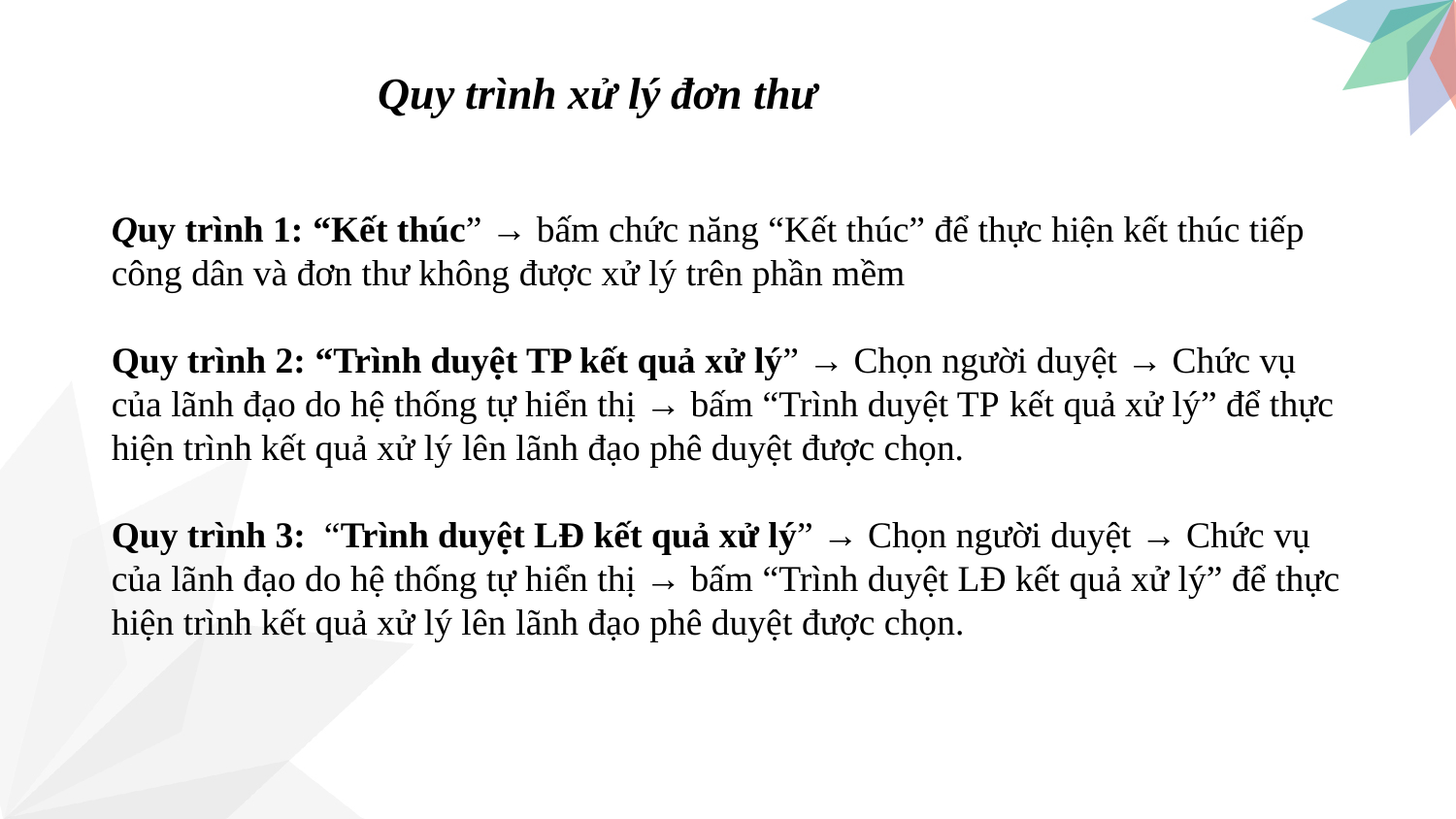

Quy trình xử lý đơn thư
Quy trình 1: “Kết thúc” → bấm chức năng “Kết thúc” để thực hiện kết thúc tiếp
công dân và đơn thư không được xử lý trên phần mềm
Quy trình 2: “Trình duyệt TP kết quả xử lý” → Chọn người duyệt → Chức vụ
của lãnh đạo do hệ thống tự hiển thị → bấm “Trình duyệt TP kết quả xử lý” để thực hiện trình kết quả xử lý lên lãnh đạo phê duyệt được chọn.
Quy trình 3:  “Trình duyệt LĐ kết quả xử lý” → Chọn người duyệt → Chức vụ
của lãnh đạo do hệ thống tự hiển thị → bấm “Trình duyệt LĐ kết quả xử lý” để thực hiện trình kết quả xử lý lên lãnh đạo phê duyệt được chọn.